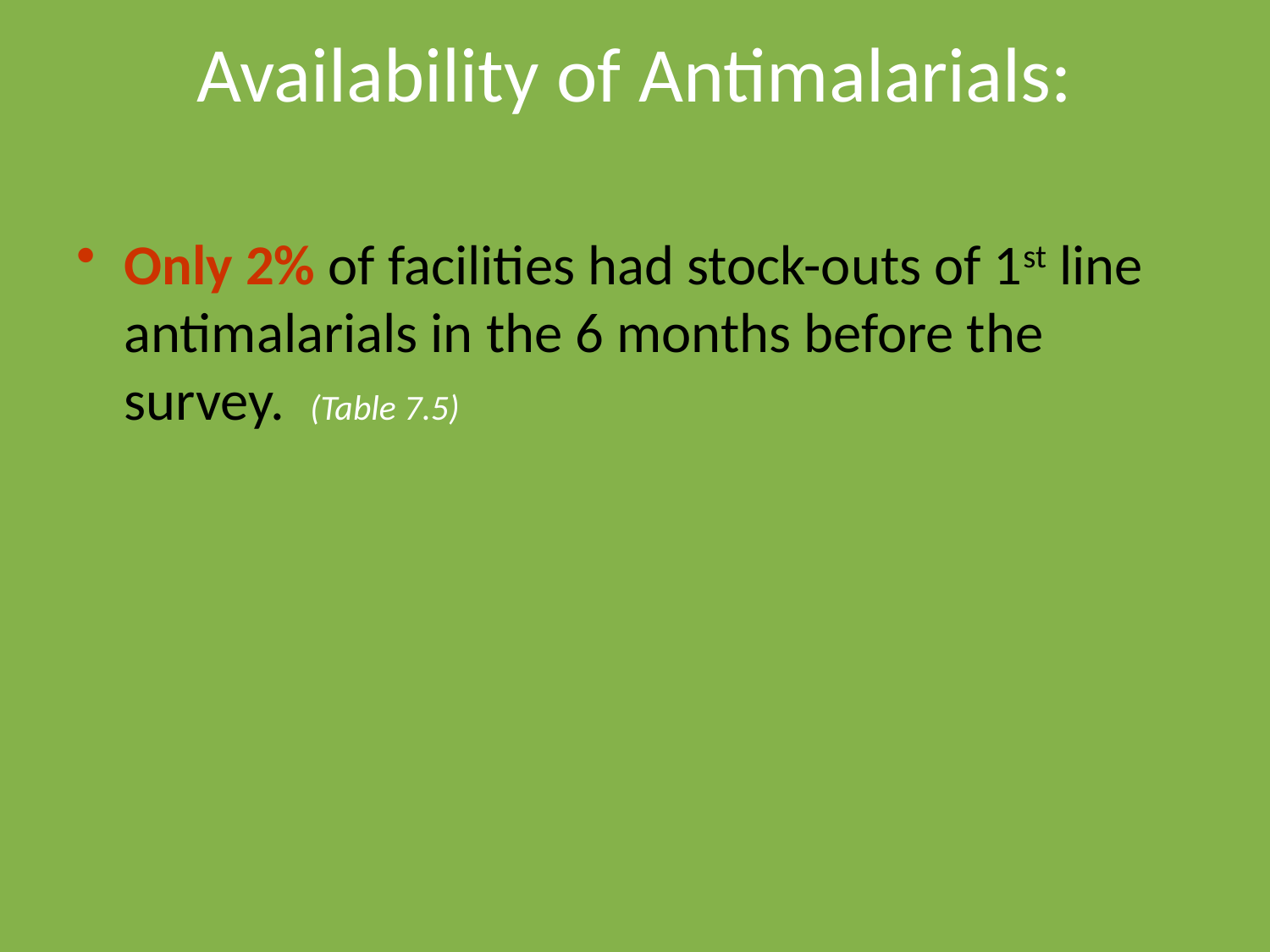

# Availability of Antimalarials:
Only 2% of facilities had stock-outs of 1st line antimalarials in the 6 months before the survey.  (Table 7.5)